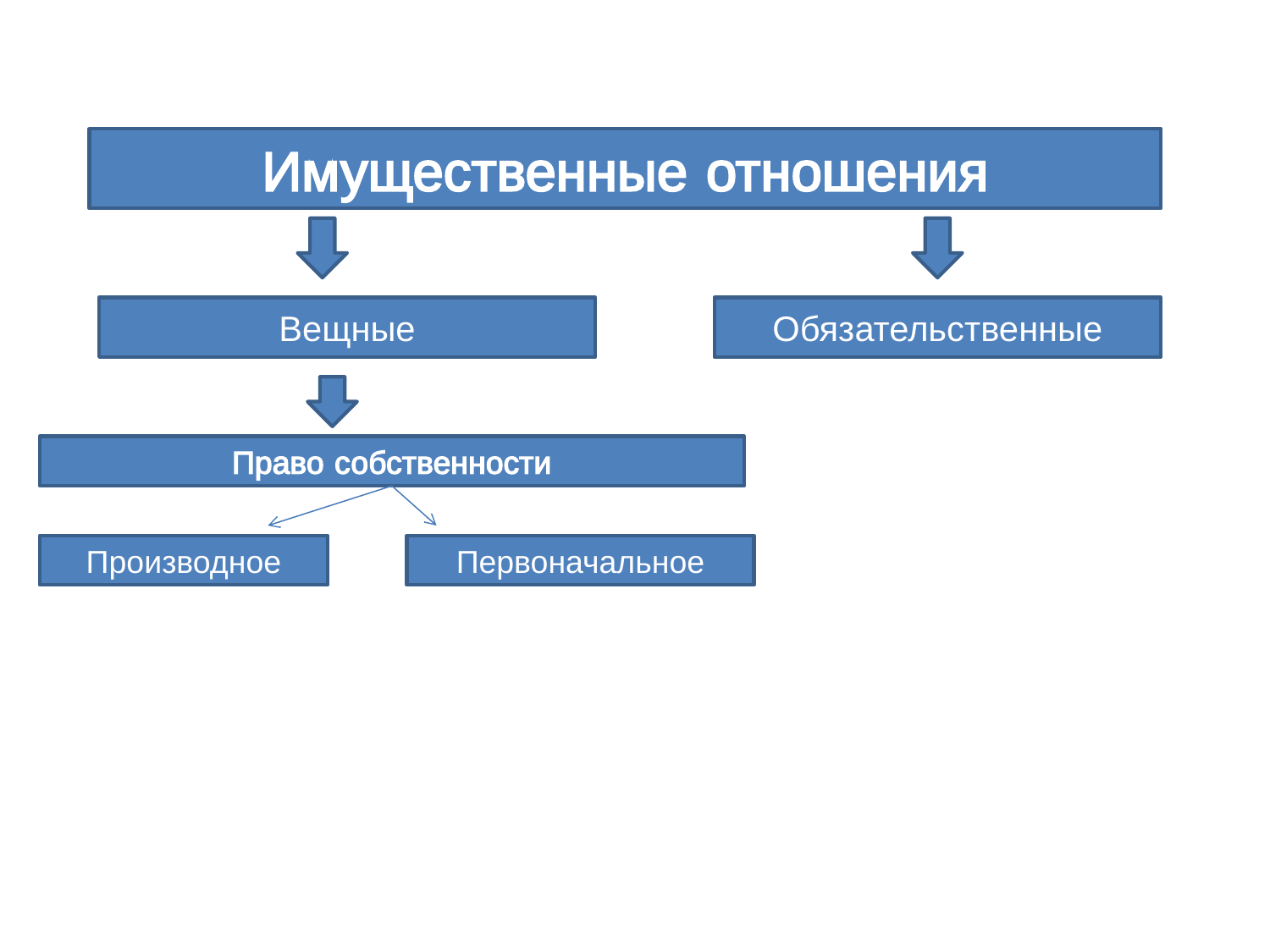

Имущественные отношения

Вещные
Обязательственные

Право собственности
Производное
Первоначальное